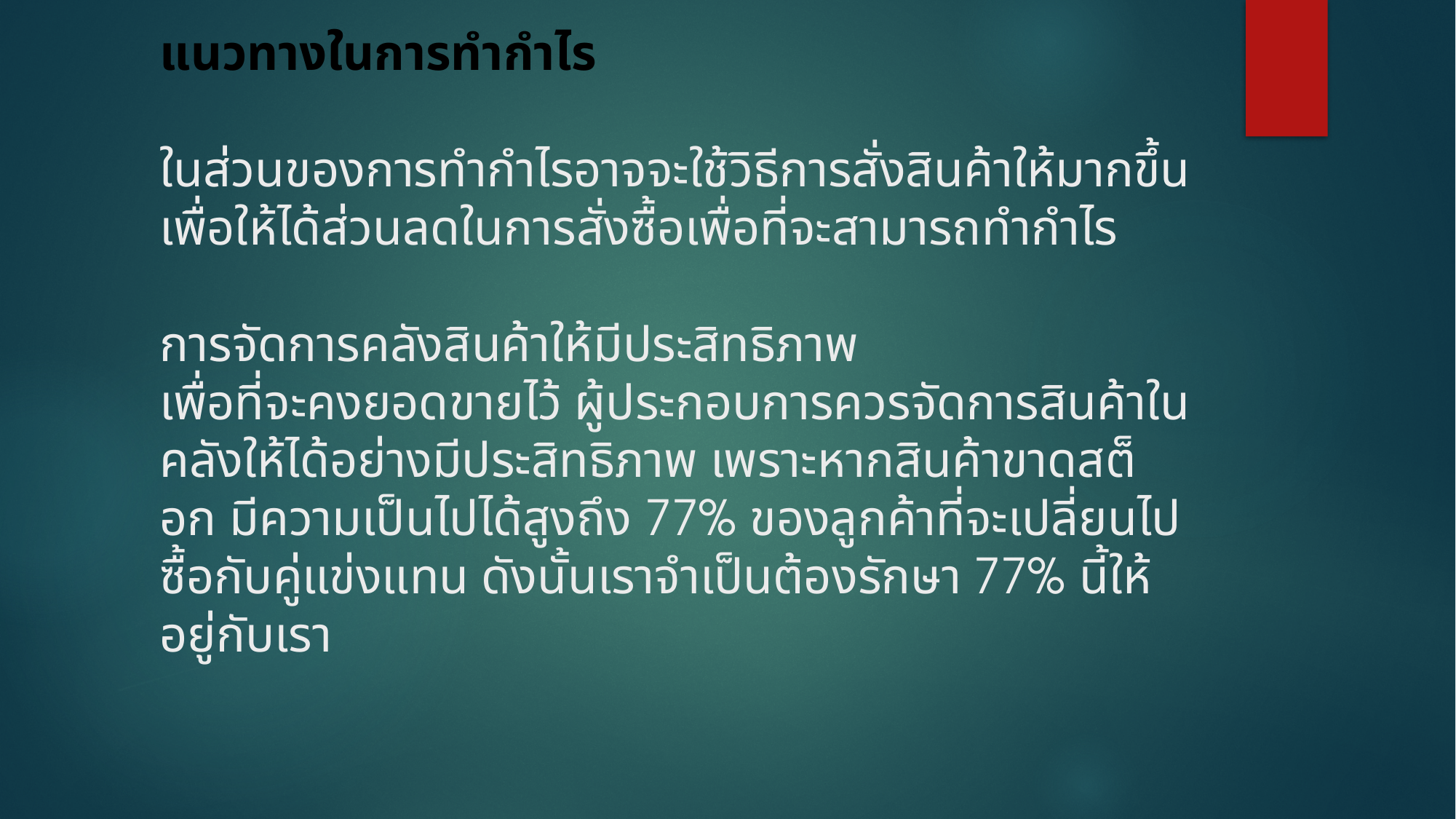

# แนวทางในการทำกำไร ในส่วนของการทำกำไรอาจจะใช้วิธีการสั่งสินค้าให้มากขึ้นเพื่อให้ได้ส่วนลดในการสั่งซื้อเพื่อที่จะสามารถทำกำไร การจัดการคลังสินค้าให้มีประสิทธิภาพ เพื่อที่จะคงยอดขายไว้ ผู้ประกอบการควรจัดการสินค้าในคลังให้ได้อย่างมีประสิทธิภาพ เพราะหากสินค้าขาดสต็อก มีความเป็นไปได้สูงถึง 77% ของลูกค้าที่จะเปลี่ยนไปซื้อกับคู่แข่งแทน ดังนั้นเราจำเป็นต้องรักษา 77% นี้ให้อยู่กับเรา